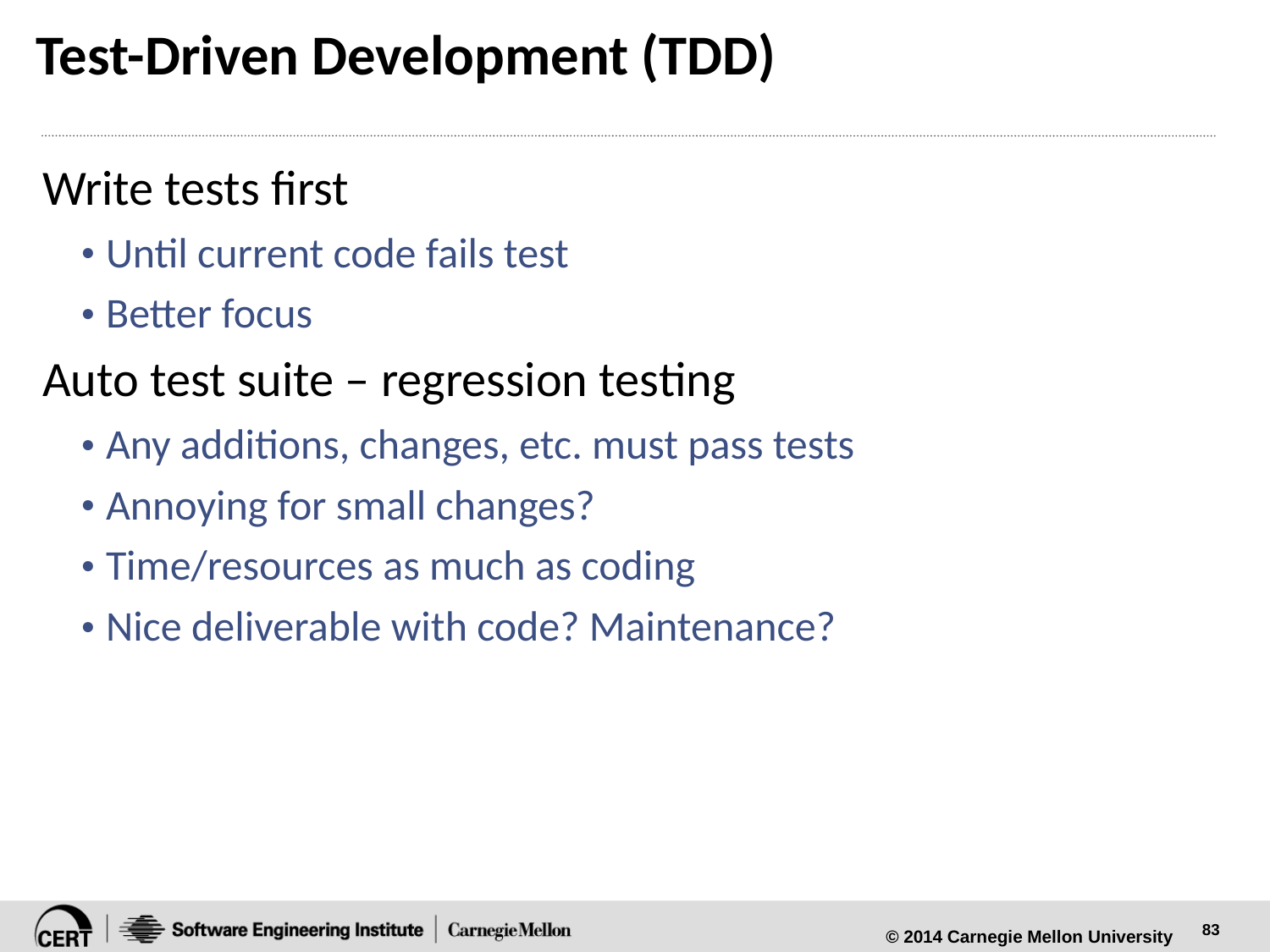

# Test-Driven Development (TDD)
Write tests first
Until current code fails test
Better focus
Auto test suite – regression testing
Any additions, changes, etc. must pass tests
Annoying for small changes?
Time/resources as much as coding
Nice deliverable with code? Maintenance?